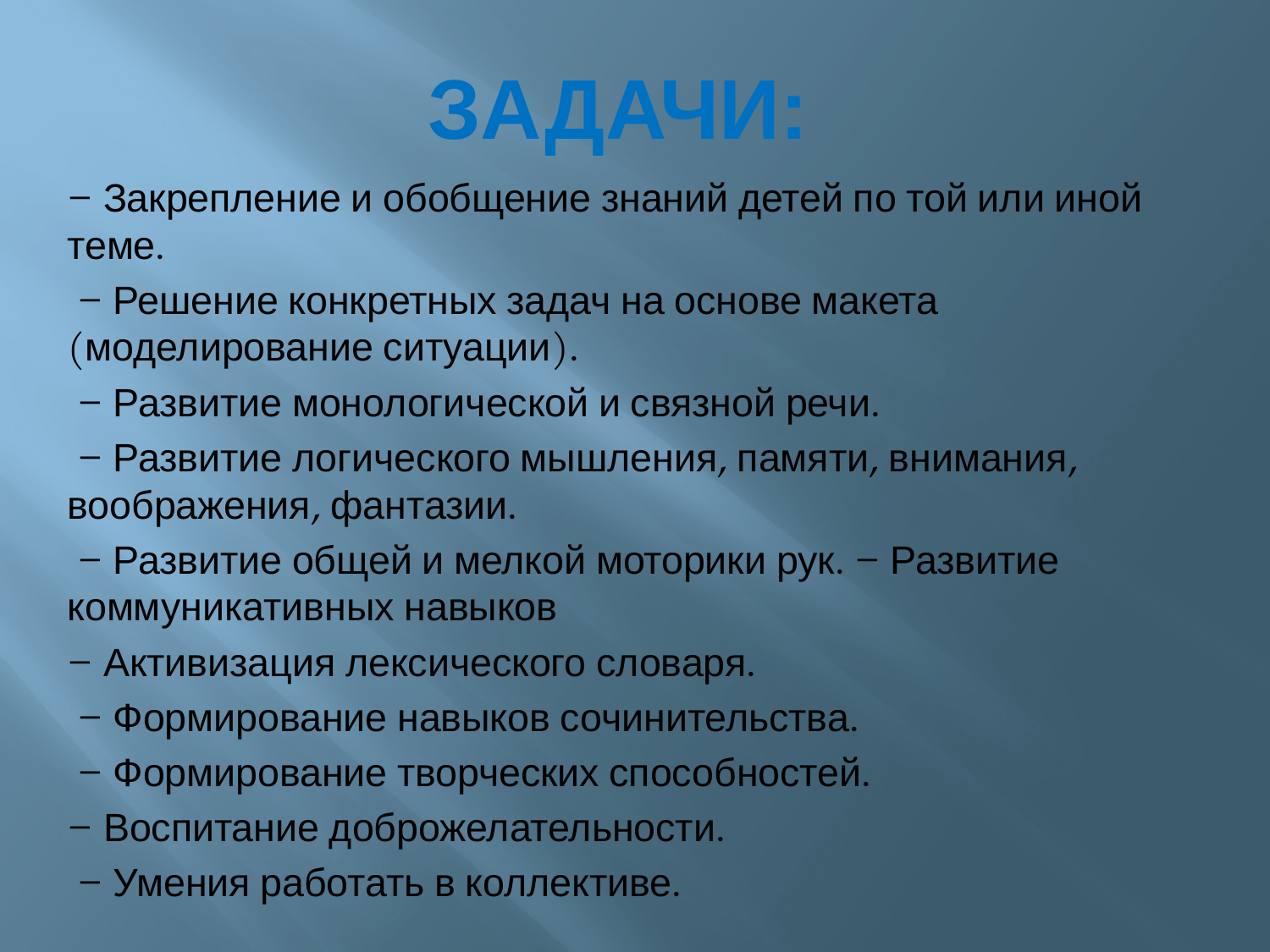

# Задачи:
‒ Закрепление и обобщение знаний детей по той или иной теме.
 ‒ Решение конкретных задач на основе макета (моделирование ситуации).
 ‒ Развитие монологической и связной речи.
 ‒ Развитие логического мышления, памяти, внимания, воображения, фантазии.
 ‒ Развитие общей и мелкой моторики рук. ‒ Развитие коммуникативных навыков
‒ Активизация лексического словаря.
 ‒ Формирование навыков сочинительства.
 ‒ Формирование творческих способностей.
‒ Воспитание доброжелательности.
 ‒ Умения работать в коллективе.